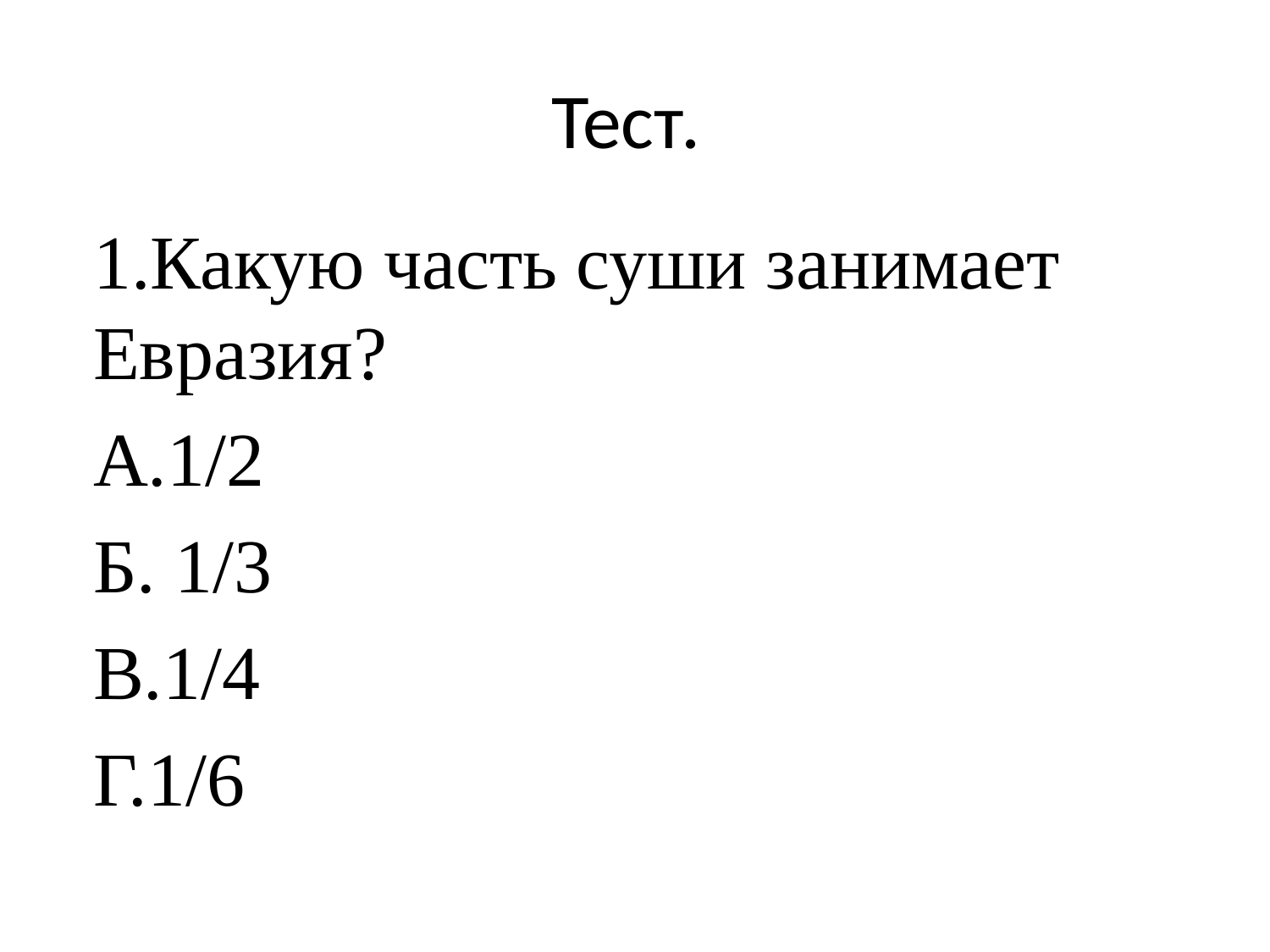

# Тест.
1.Какую часть суши занимает Евразия?
А.1/2
Б. 1/3
В.1/4
Г.1/6